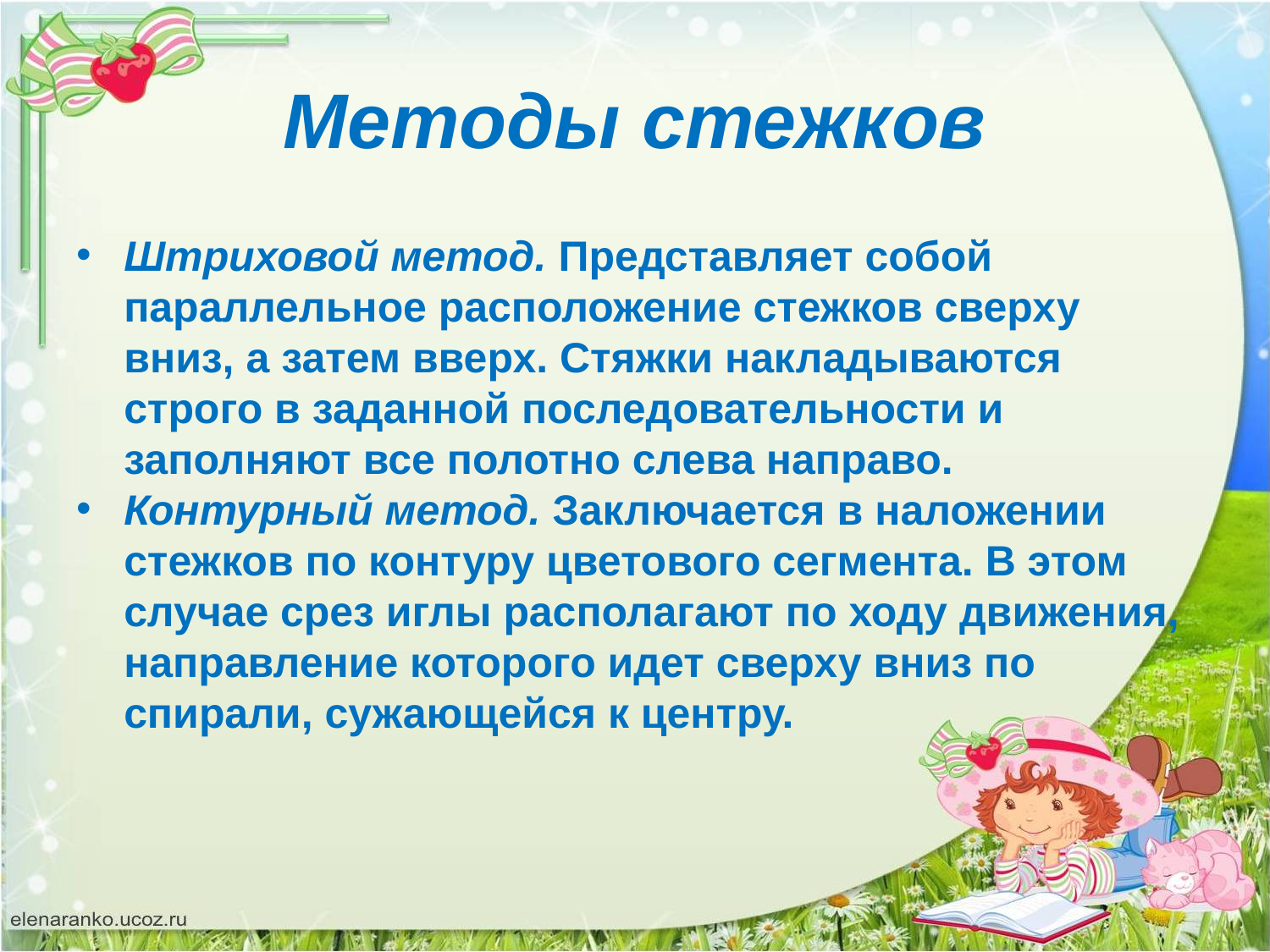

# Методы стежков
Штриховой метод. Представляет собой параллельное расположение стежков сверху вниз, а затем вверх. Стяжки накладываются строго в заданной последовательности и заполняют все полотно слева направо.
Контурный метод. Заключается в наложении стежков по контуру цветового сегмента. В этом случае срез иглы располагают по ходу движения, направление которого идет сверху вниз по спирали, сужающейся к центру.